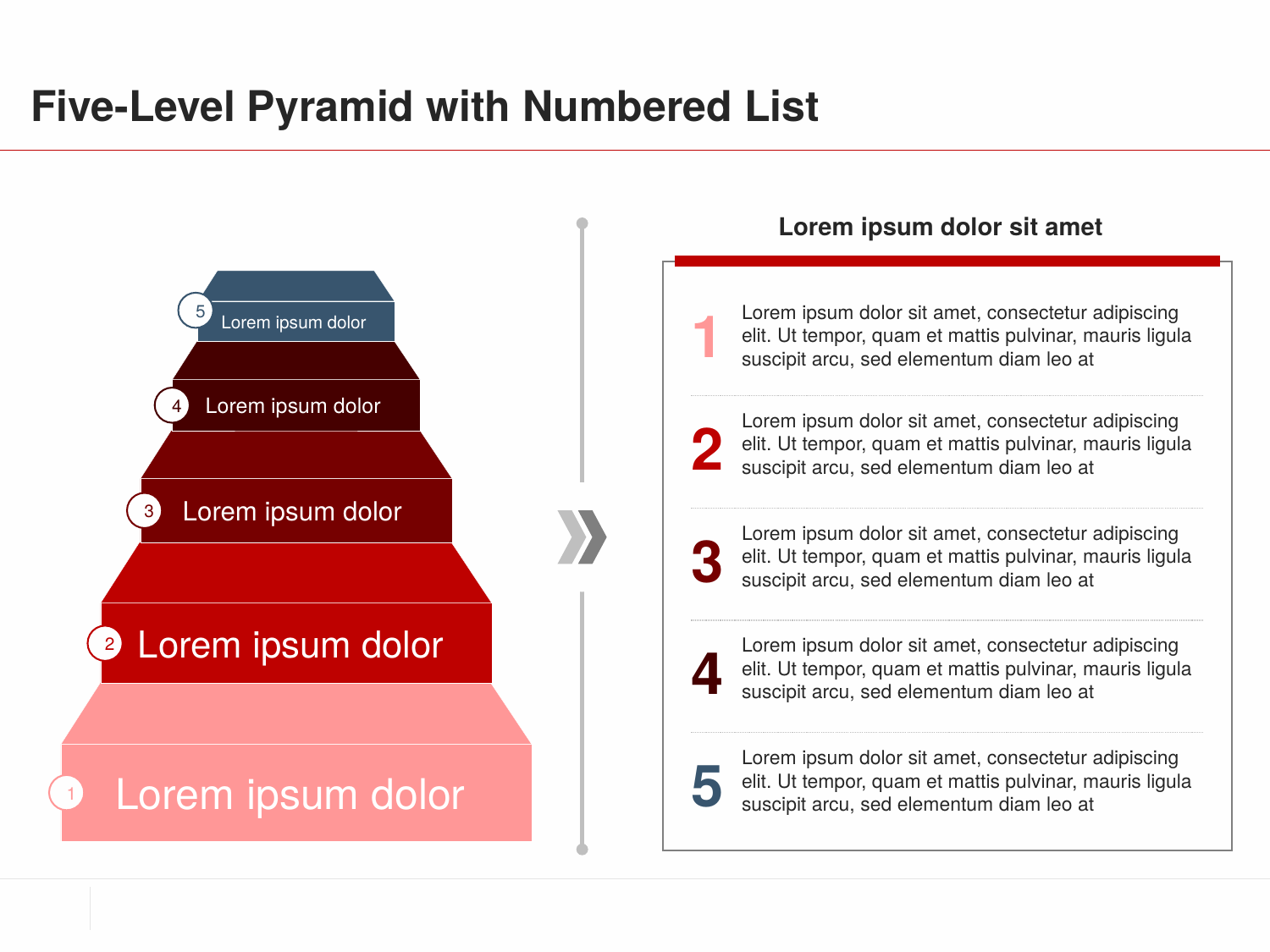

# Five-Level Pyramid with Numbered List
Lorem ipsum dolor sit amet

5
1
Lorem ipsum dolor sit amet, consectetur adipiscing elit. Ut tempor, quam et mattis pulvinar, mauris ligula suscipit arcu, sed elementum diam leo at
Lorem ipsum dolor

Lorem ipsum dolor
4
Lorem ipsum dolor sit amet, consectetur adipiscing elit. Ut tempor, quam et mattis pulvinar, mauris ligula suscipit arcu, sed elementum diam leo at
2

Lorem ipsum dolor

3
Lorem ipsum dolor sit amet, consectetur adipiscing elit. Ut tempor, quam et mattis pulvinar, mauris ligula suscipit arcu, sed elementum diam leo at
3

Lorem ipsum dolor
2
Lorem ipsum dolor sit amet, consectetur adipiscing elit. Ut tempor, quam et mattis pulvinar, mauris ligula suscipit arcu, sed elementum diam leo at
4

Lorem ipsum dolor
Lorem ipsum dolor sit amet, consectetur adipiscing elit. Ut tempor, quam et mattis pulvinar, mauris ligula suscipit arcu, sed elementum diam leo at
5
1